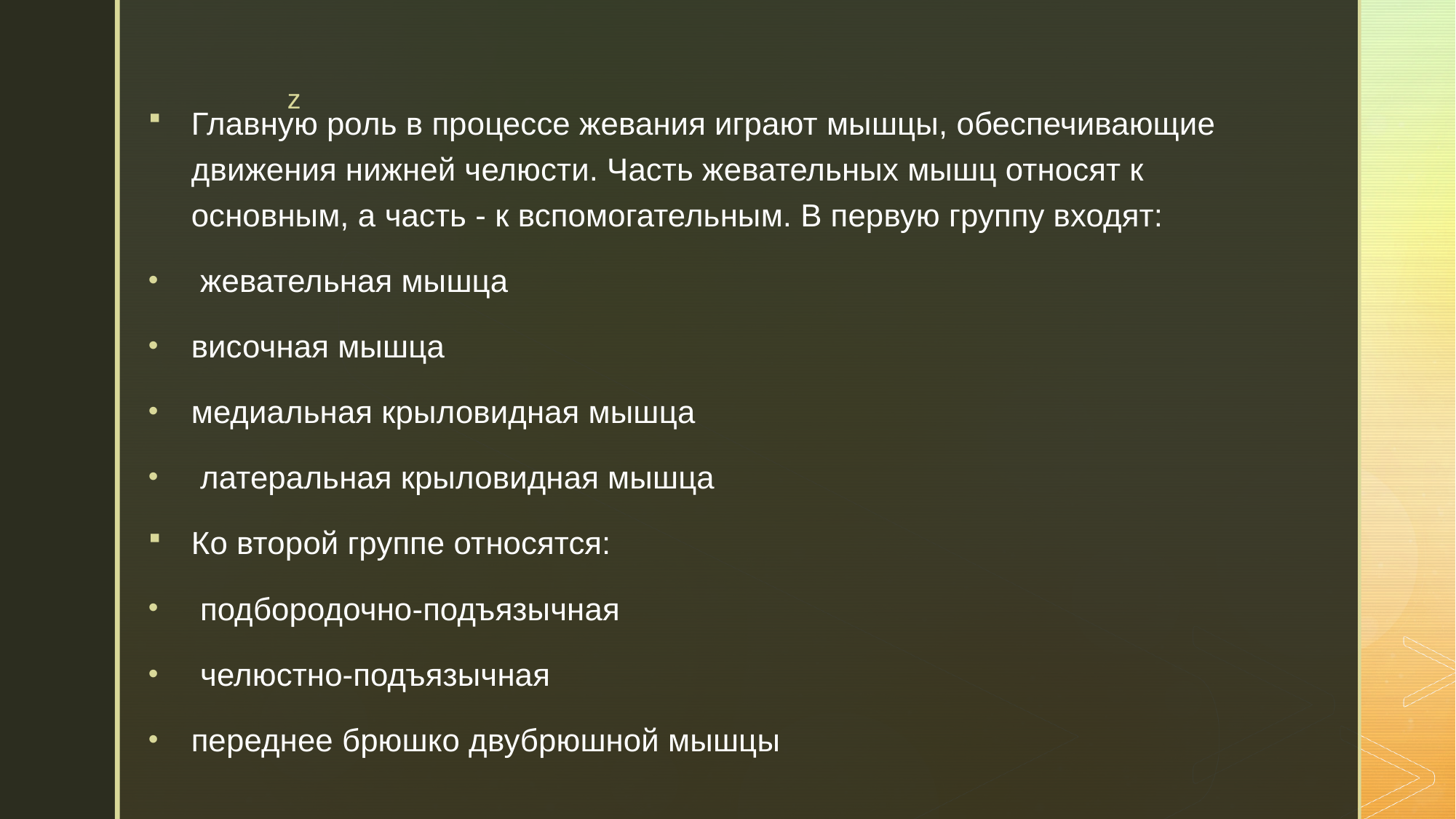

Главную роль в процессе жевания играют мышцы, обеспечивающие движения нижней челюсти. Часть жевательных мышц относят к основным, а часть - к вспомогательным. В первую группу входят:
 жевательная мышца
височная мышца
медиальная крыловидная мышца
 латеральная крыловидная мышца
Ко второй группе относятся:
 подбородочно-подъязычная
 челюстно-подъязычная
переднее брюшко двубрюшной мышцы